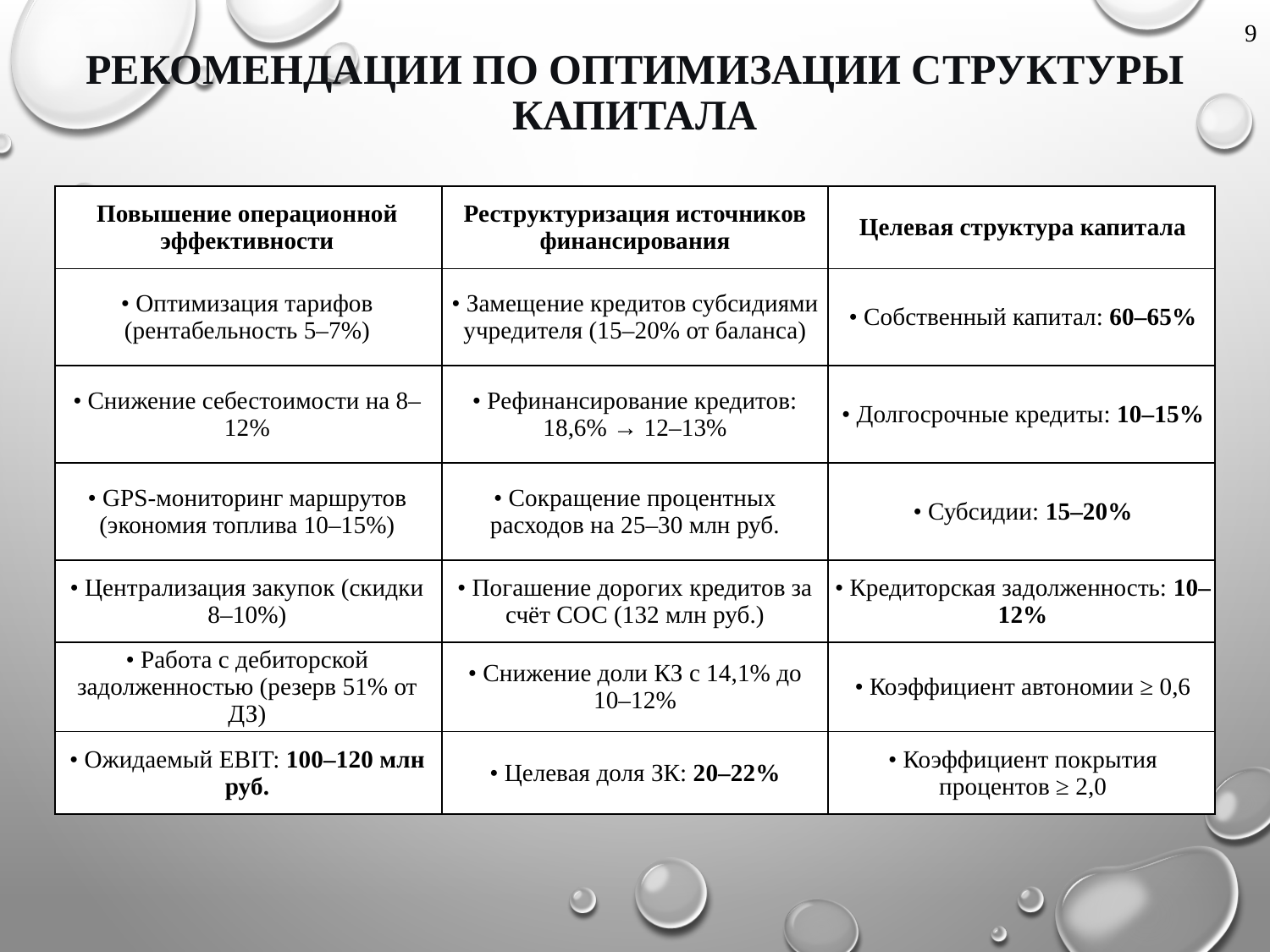

9
# РЕКОМЕНДАЦИИ ПО ОПТИМИЗАЦИИ Структуры капитала
| Повышение операционной эффективности | Реструктуризация источников финансирования | Целевая структура капитала |
| --- | --- | --- |
| • Оптимизация тарифов (рентабельность 5–7%) | • Замещение кредитов субсидиями учредителя (15–20% от баланса) | • Собственный капитал: 60–65% |
| • Снижение себестоимости на 8–12% | • Рефинансирование кредитов: 18,6% → 12–13% | • Долгосрочные кредиты: 10–15% |
| • GPS-мониторинг маршрутов (экономия топлива 10–15%) | • Сокращение процентных расходов на 25–30 млн руб. | • Субсидии: 15–20% |
| • Централизация закупок (скидки 8–10%) | • Погашение дорогих кредитов за счёт СОС (132 млн руб.) | • Кредиторская задолженность: 10–12% |
| • Работа с дебиторской задолженностью (резерв 51% от ДЗ) | • Снижение доли КЗ с 14,1% до 10–12% | • Коэффициент автономии ≥ 0,6 |
| • Ожидаемый EBIT: 100–120 млн руб. | • Целевая доля ЗК: 20–22% | • Коэффициент покрытия процентов ≥ 2,0 |